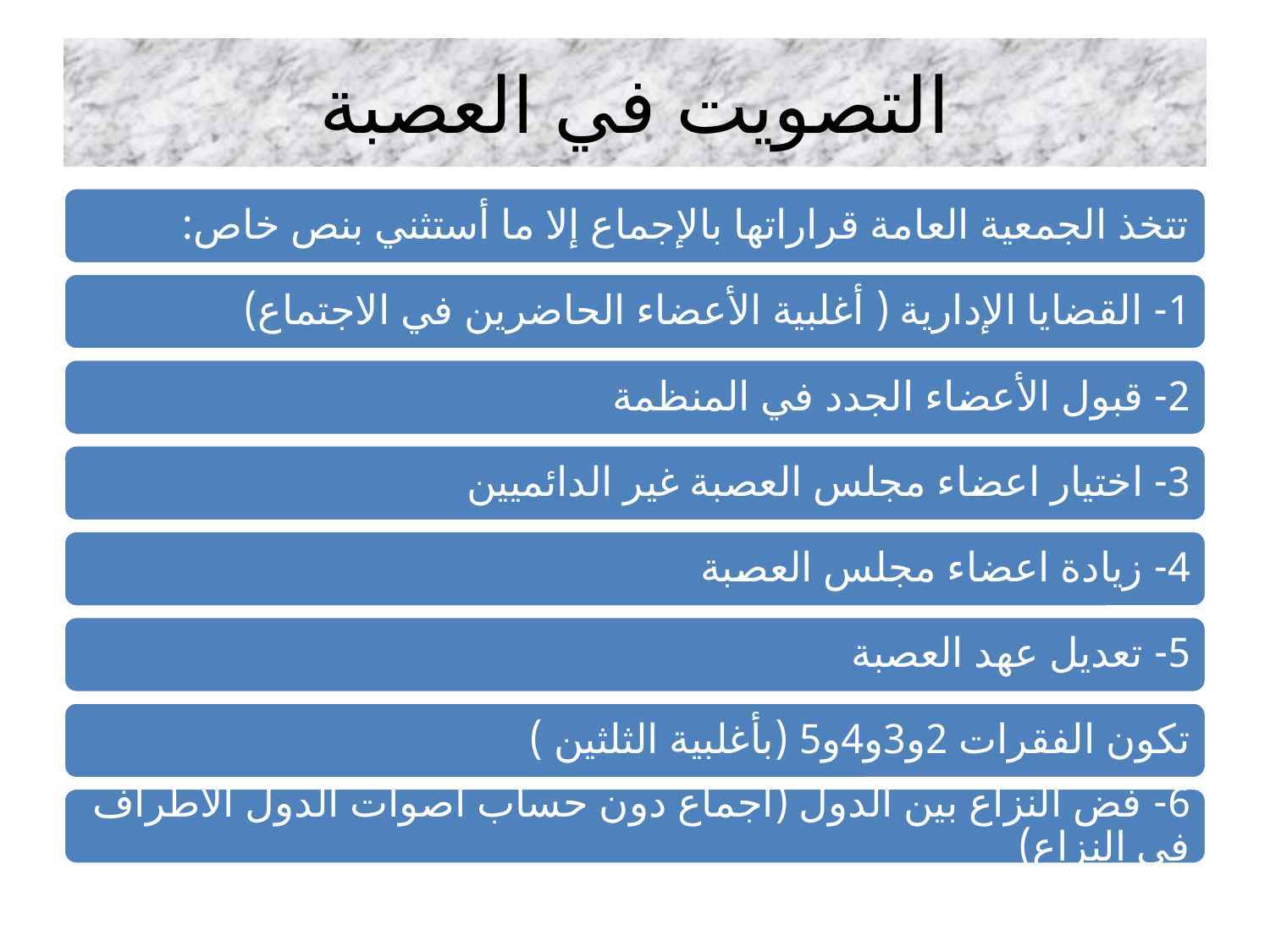

# التصويت في العصبة
تتخذ الجمعية العامة قراراتها بالإجماع إلا ما أستثني بنص خاص:
1- القضايا الإدارية ( أغلبية الأعضاء الحاضرين في الاجتماع)
2- قبول الأعضاء الجدد في المنظمة
3- اختيار اعضاء مجلس العصبة غير الدائميين
4- زيادة اعضاء مجلس العصبة
5- تعديل عهد العصبة
تكون الفقرات 2و3و4و5 (بأغلبية الثلثين )
6- فض النزاع بين الدول (اجماع دون حساب اصوات الدول الاطراف في النزاع)